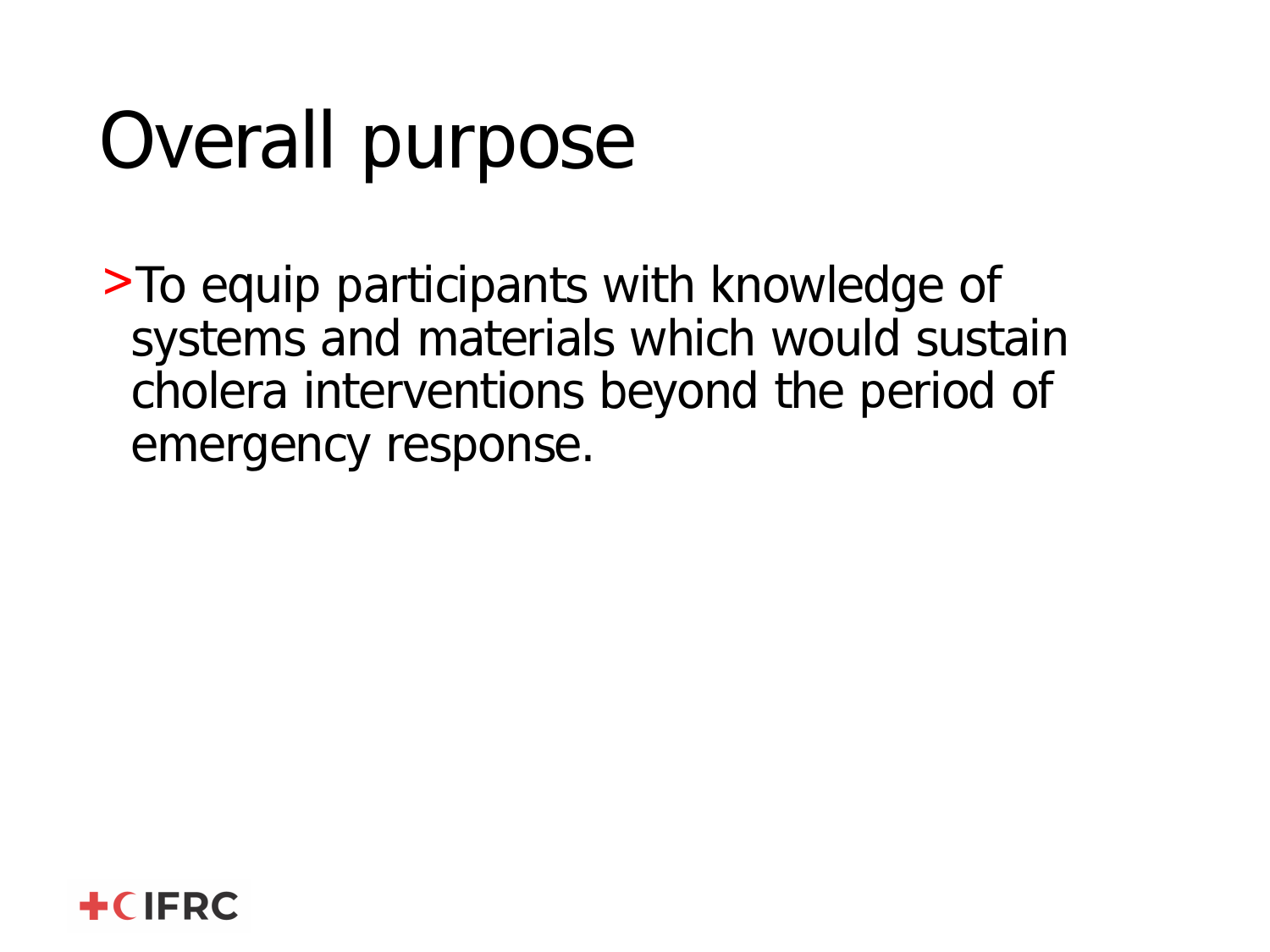

# Overall purpose
To equip participants with knowledge of systems and materials which would sustain cholera interventions beyond the period of emergency response.